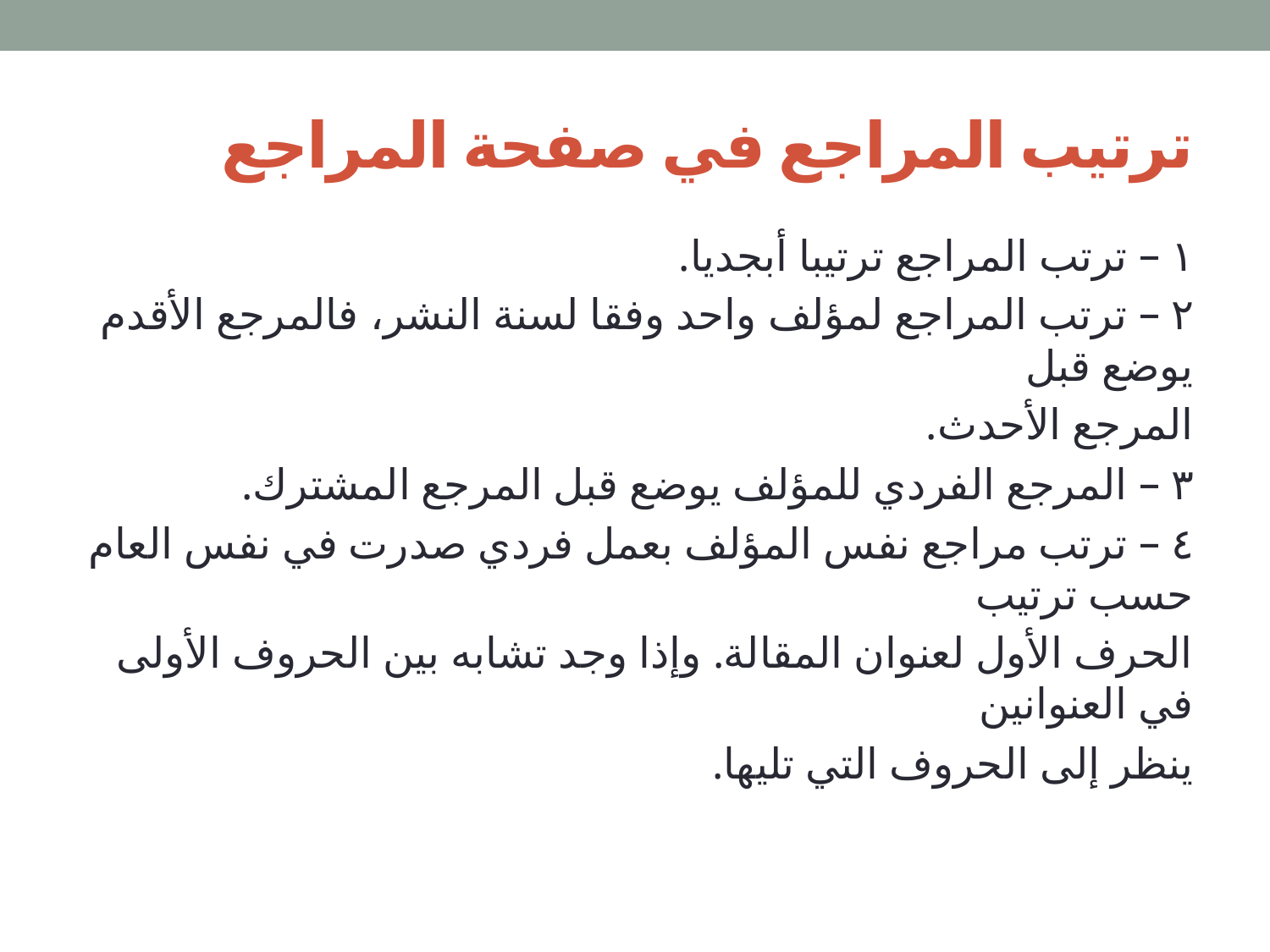

# ترتيب المراجع في صفحة المراجع
١ – ترتب المراجع ترتيبا أبجديا.
٢ – ترتب المراجع لمؤلف واحد وفقا لسنة النشر، فالمرجع الأقدم يوضع قبل
المرجع الأحدث.
٣ – المرجع الفردي للمؤلف يوضع قبل المرجع المشترك.
٤ – ترتب مراجع نفس المؤلف بعمل فردي صدرت في نفس العام حسب ترتيب
الحرف الأول لعنوان المقالة. وإذا وجد تشابه بين الحروف الأولى في العنوانين
ينظر إلى الحروف التي تليها.